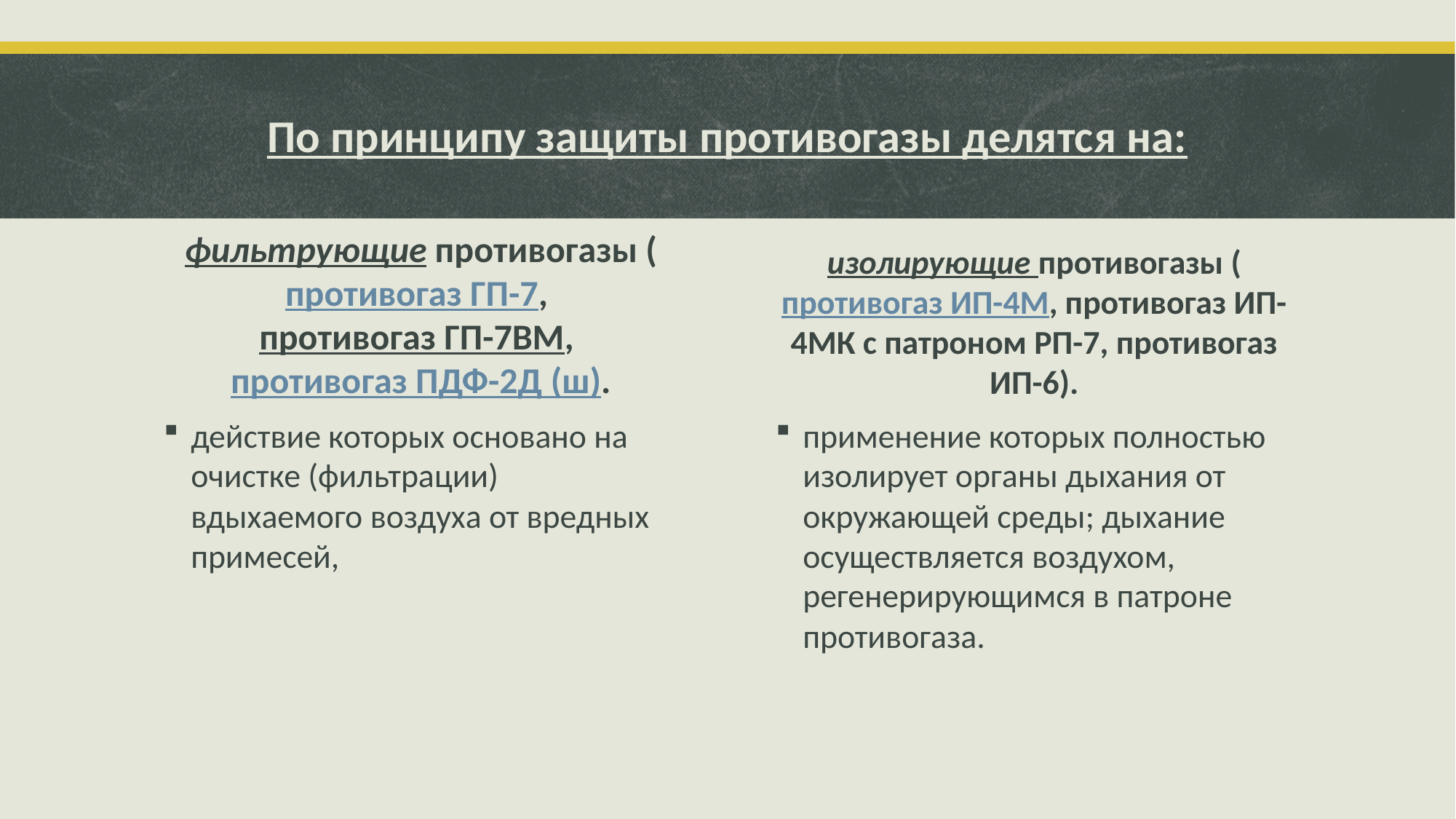

# По принципу защиты противогазы делятся на:
фильтрующие противогазы (противогаз ГП-7, противогаз ГП-7ВМ, противогаз ПДФ-2Д (ш).
изолирующие противогазы (противогаз ИП-4М, противогаз ИП-4МК с патроном РП-7, противогаз ИП-6).
действие которых основано на очистке (фильтрации) вдыхаемого воздуха от вредных примесей,

применение которых полностью изолирует органы дыхания от окружающей среды; дыхание осуществляется воздухом, регенерирующимся в патроне противогаза.